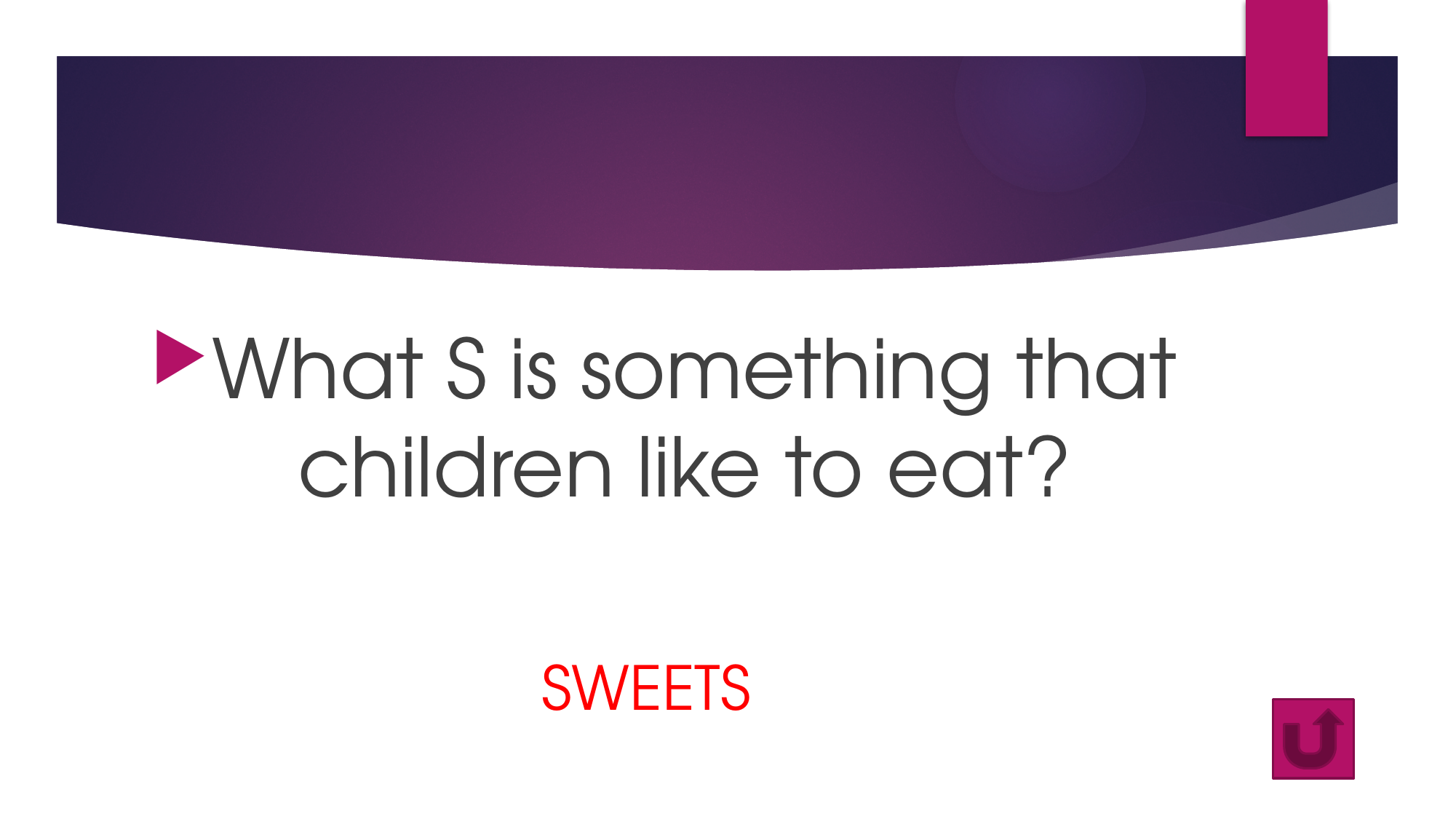

#
What S is something that children like to eat?

SWEETS